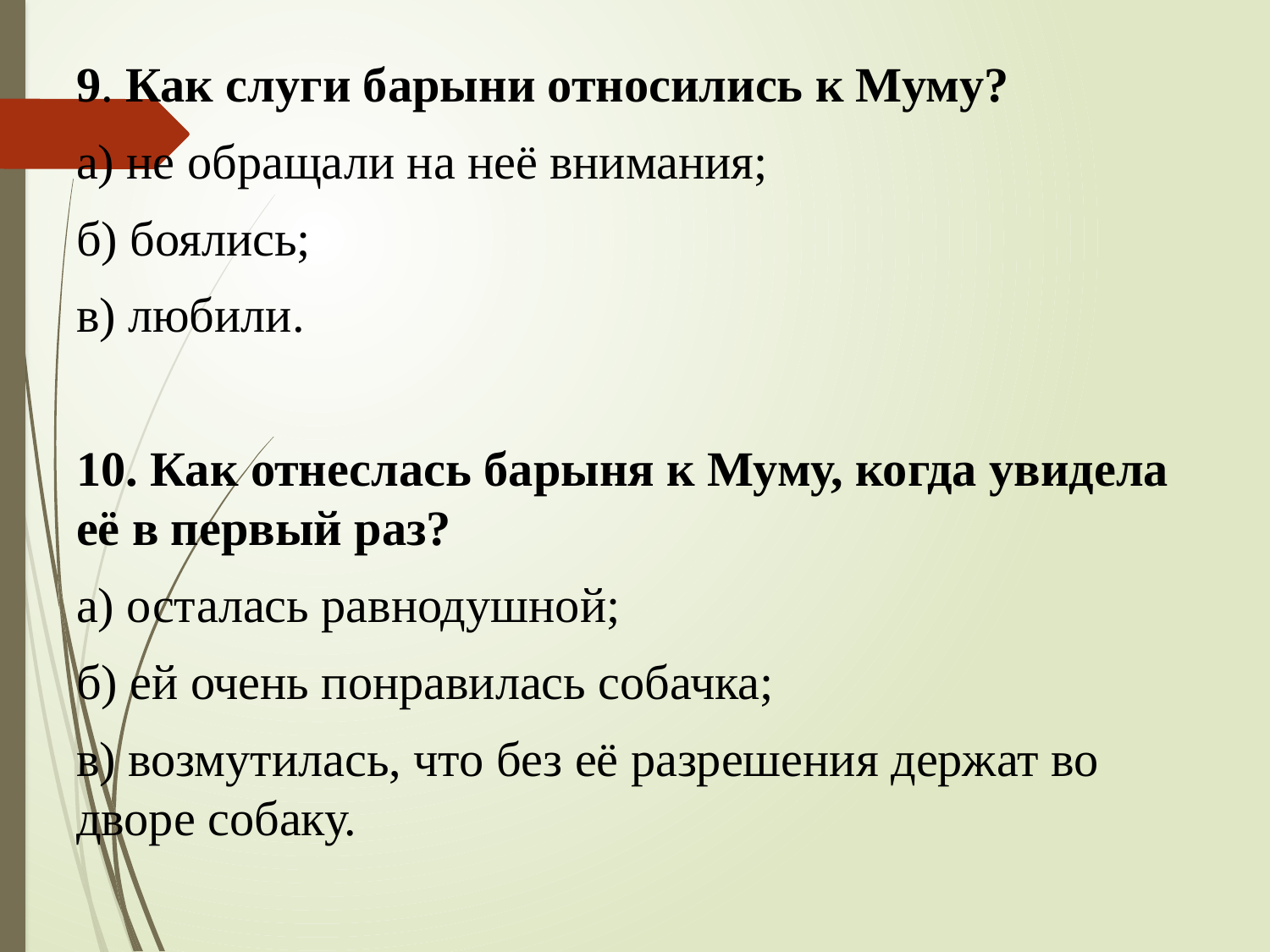

#
9. Как слуги барыни относились к Муму?
а) не обращали на неё внимания;
б) боялись;
в) любили.

10. Как отнеслась барыня к Муму, когда увидела её в первый раз?
а) осталась равнодушной;
б) ей очень понравилась собачка;
в) возмутилась, что без её разрешения держат во дворе собаку.